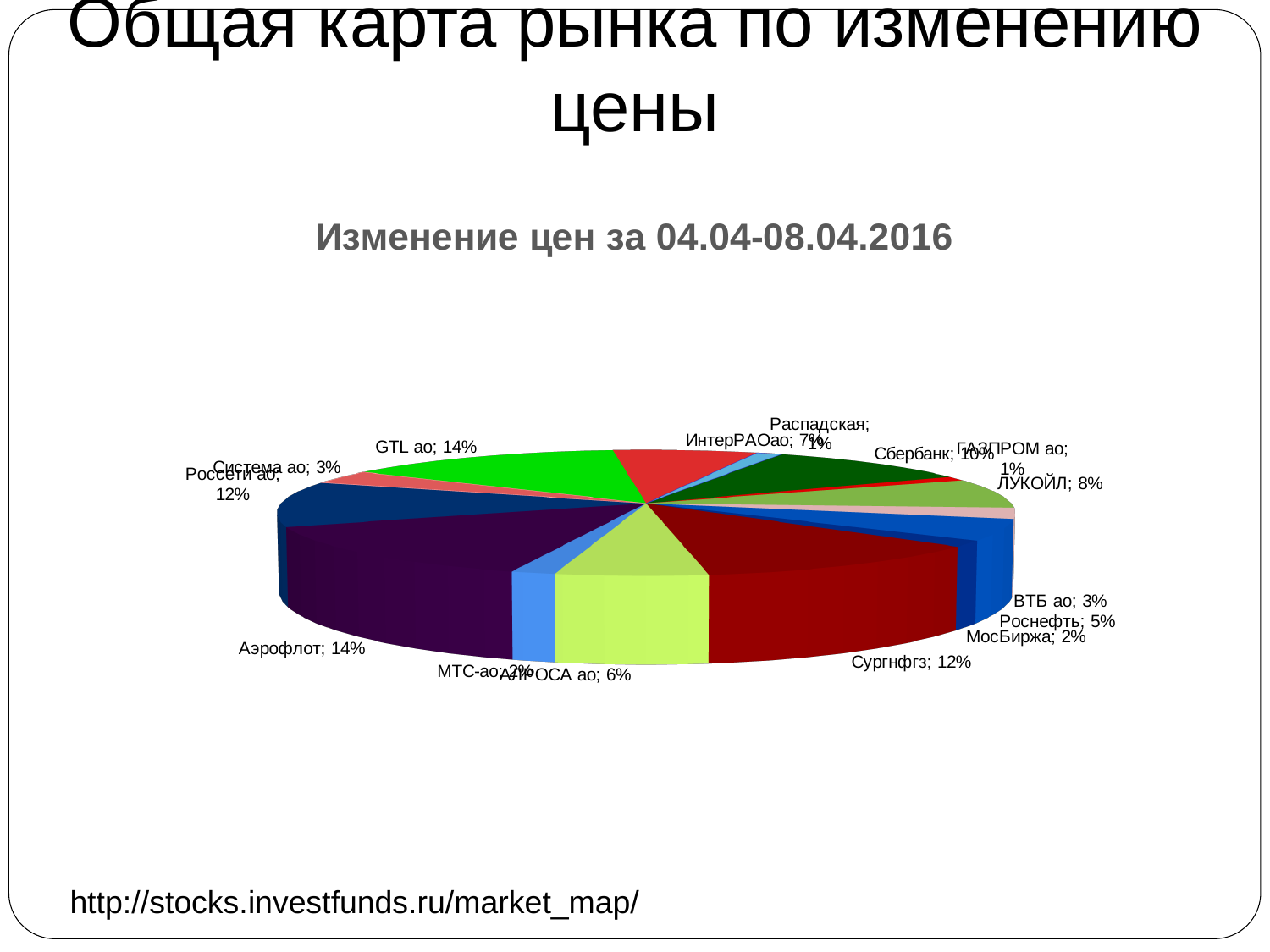

Общая карта рынка по изменению цены

[unsupported chart]

http://stocks.investfunds.ru/market_map/